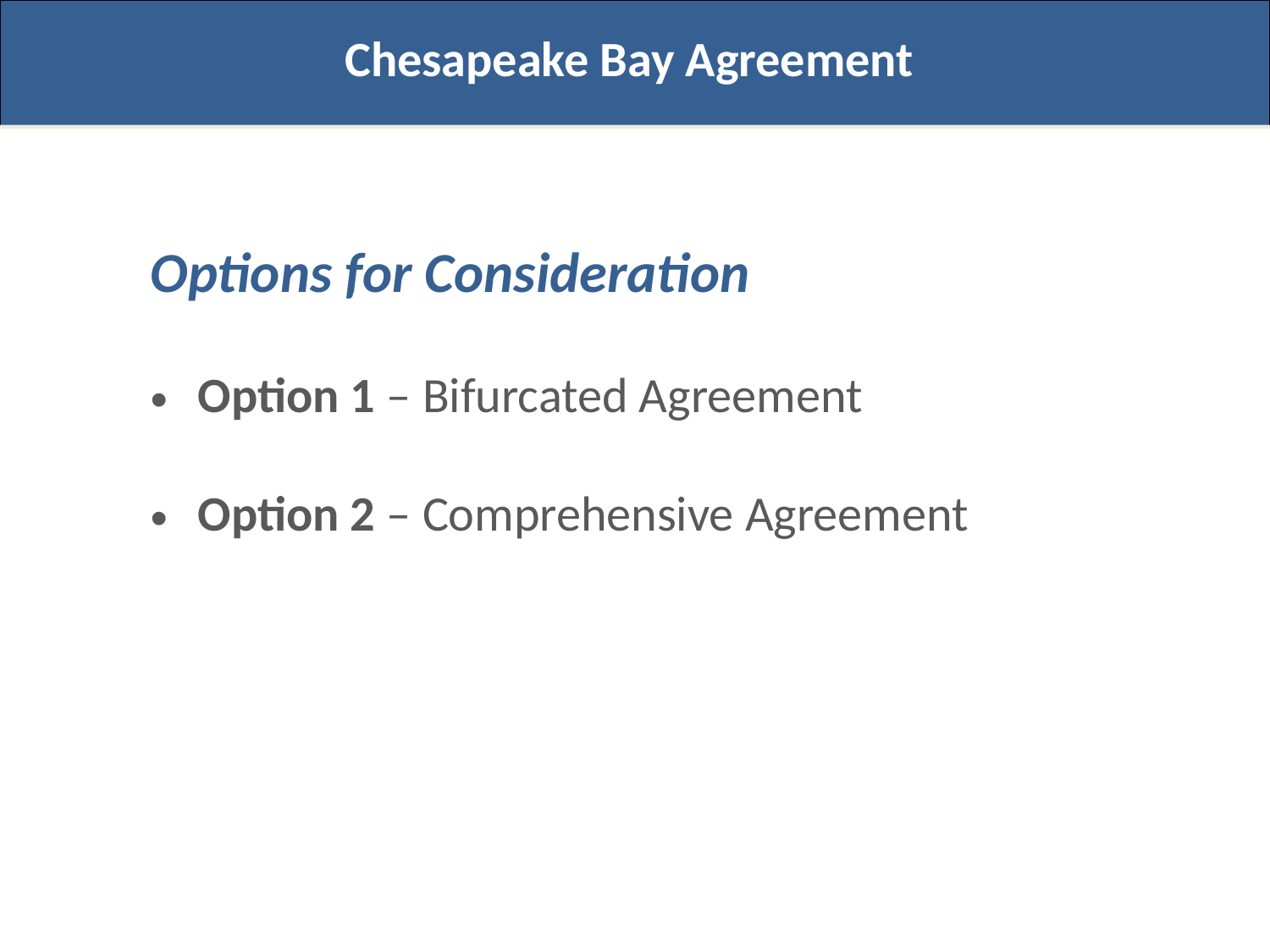

Chesapeake Bay Agreement
Options for Consideration

Option 1 – Bifurcated Agreement

Option 2 – Comprehensive Agreement